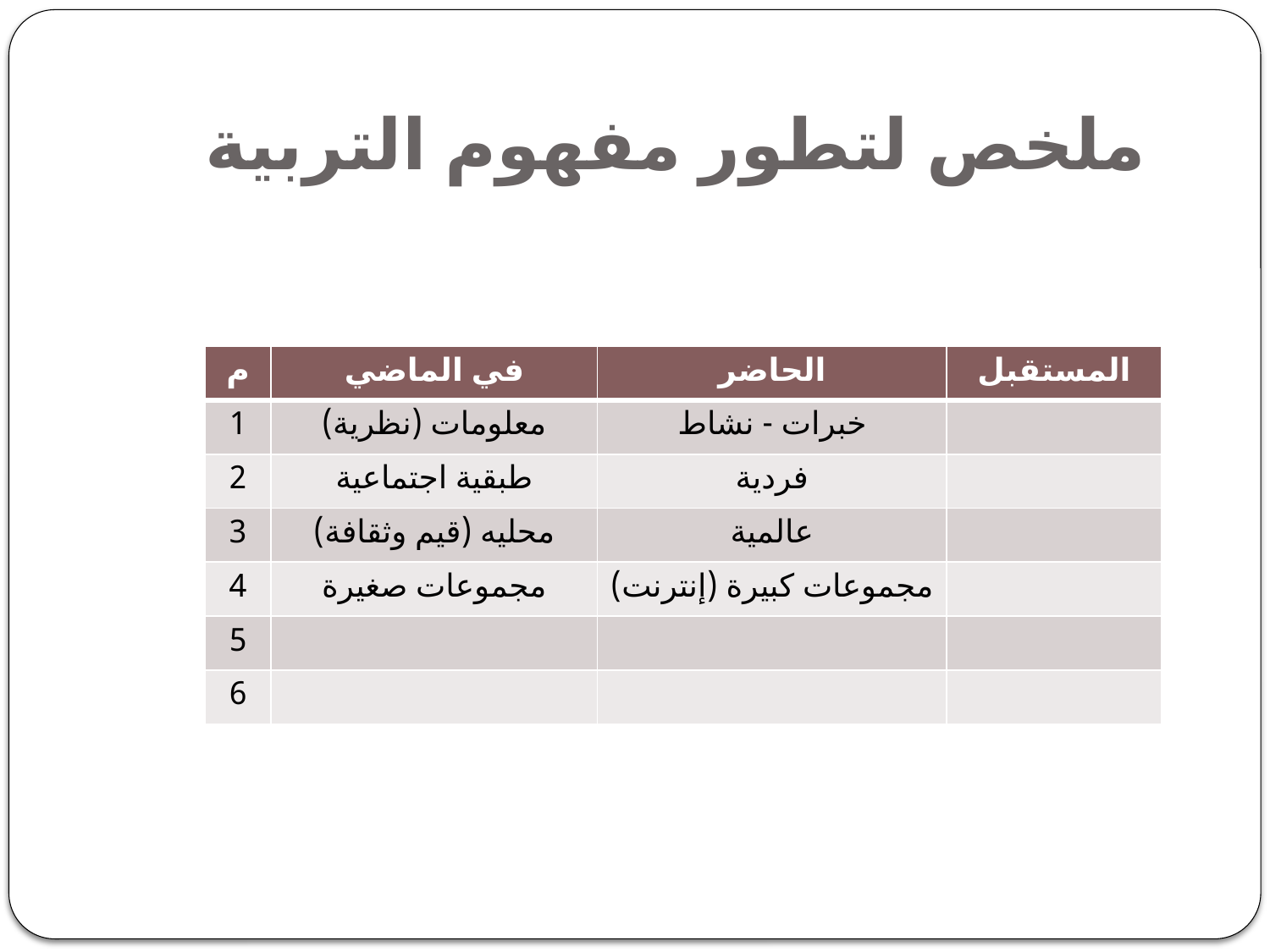

# ملخص لتطور مفهوم التربية

| م | في الماضي | الحاضر | المستقبل |
| --- | --- | --- | --- |
| 1 | معلومات (نظرية) | خبرات - نشاط |  |
| 2 | طبقية اجتماعية | فردية |  |
| 3 | محليه (قيم وثقافة) | عالمية |  |
| 4 | مجموعات صغيرة | مجموعات كبيرة (إنترنت) |  |
| 5 |  |  |  |
| 6 |  |  |  |